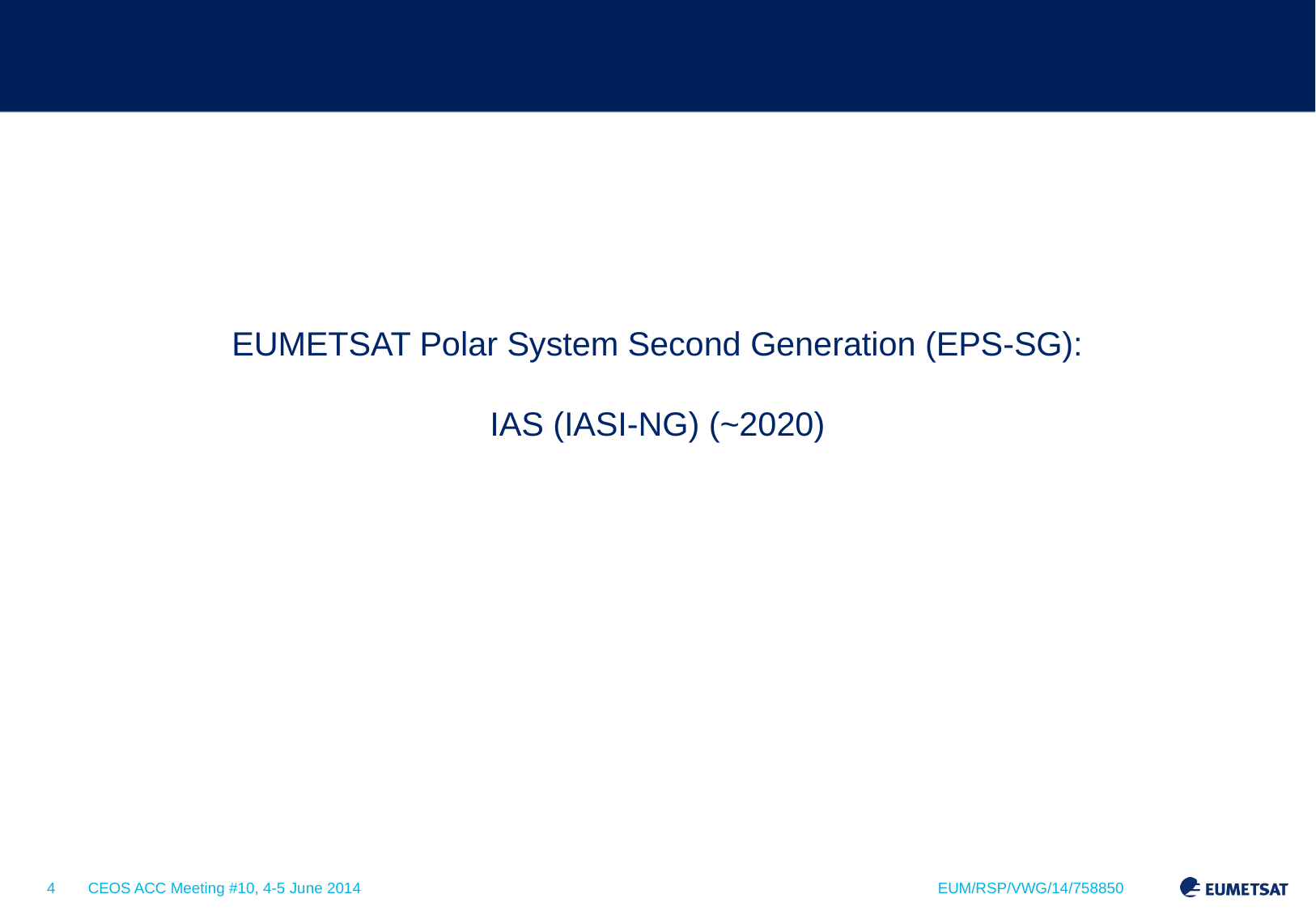

EUMETSAT Polar System Second Generation (EPS-SG):
IAS (IASI-NG) (~2020)